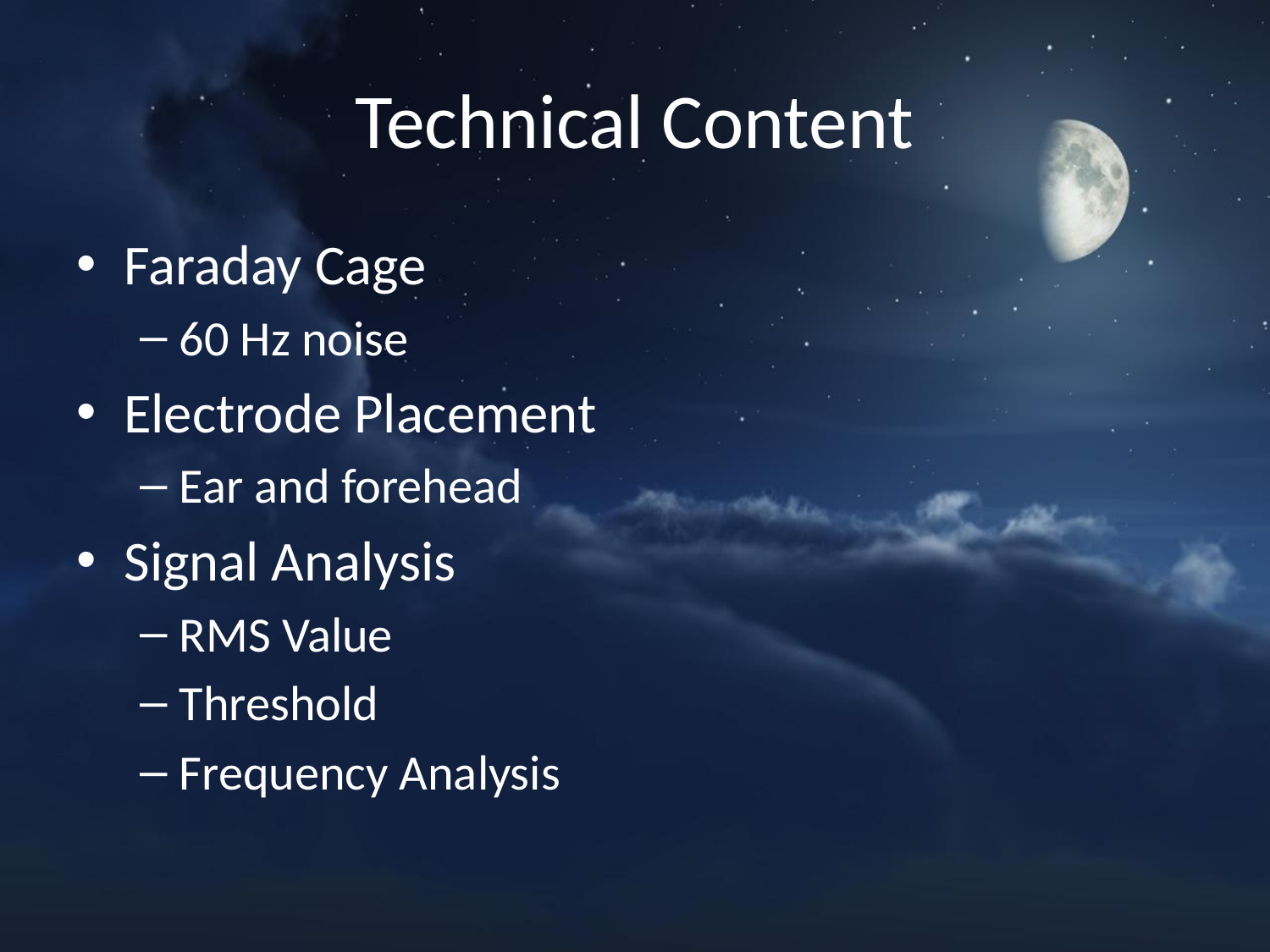

# Technical Content
Faraday Cage
60 Hz noise
Electrode Placement
Ear and forehead
Signal Analysis
RMS Value
Threshold
Frequency Analysis